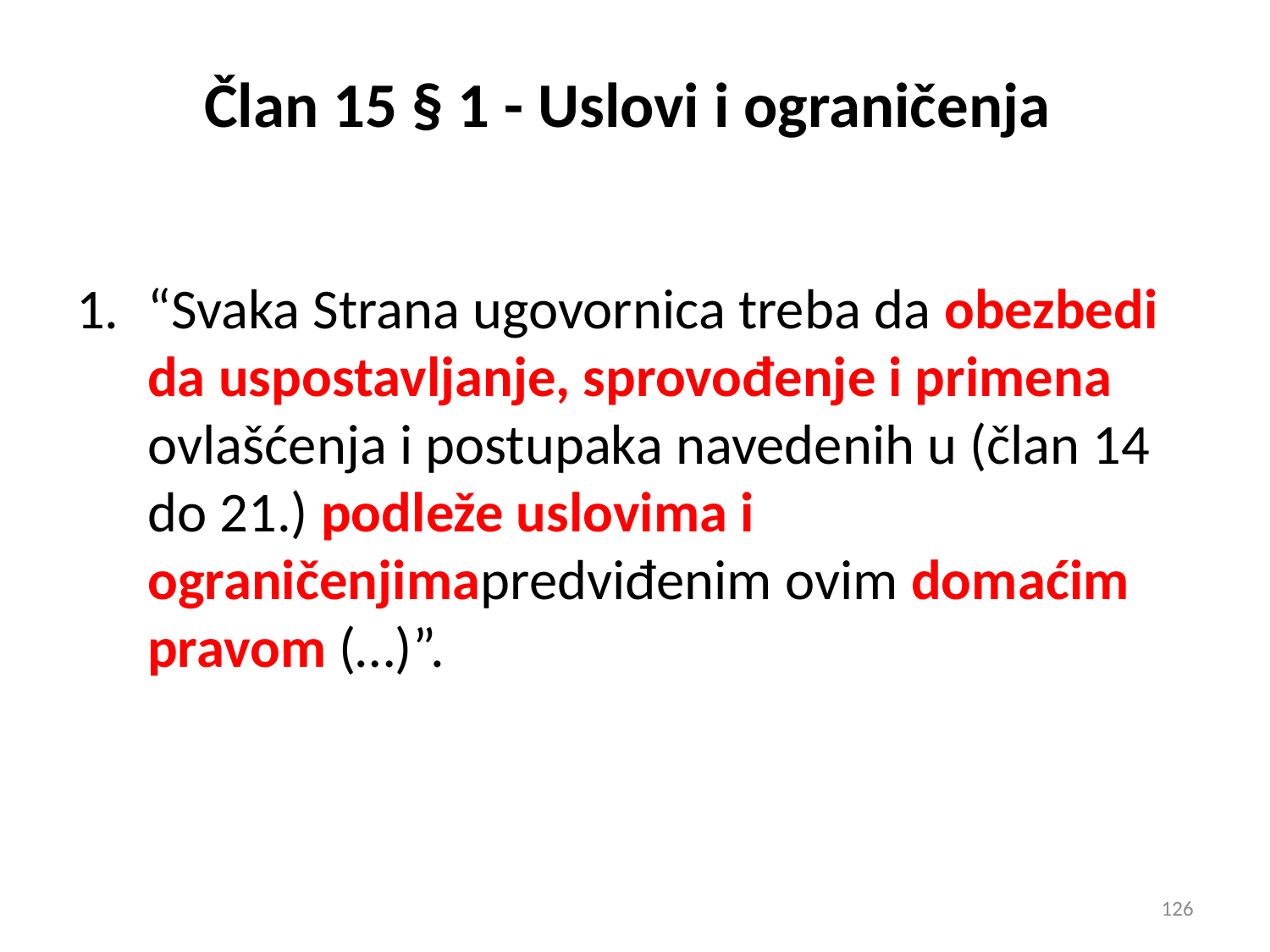

# Član 15 § 1 - Uslovi i ograničenja
“Svaka Strana ugovornica treba da obezbedi da uspostavljanje, sprovođenje i primena  ovlašćenja i postupaka navedenih u (član 14 do 21.) podleže uslovima i ograničenjimapredviđenim ovim domaćim pravom (…)”.
126